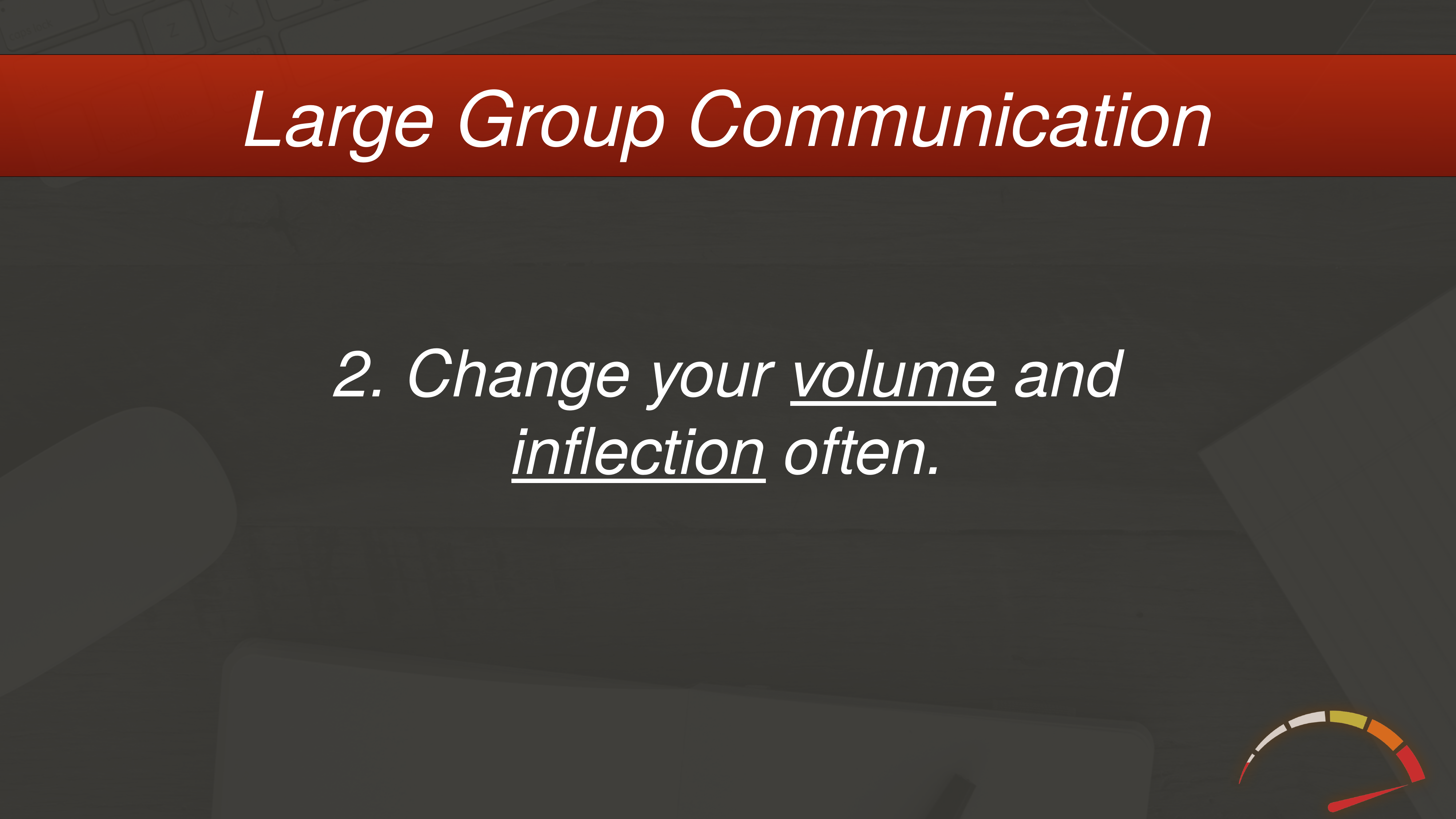

Large Group Communication
2. Change your volume and inflection often.